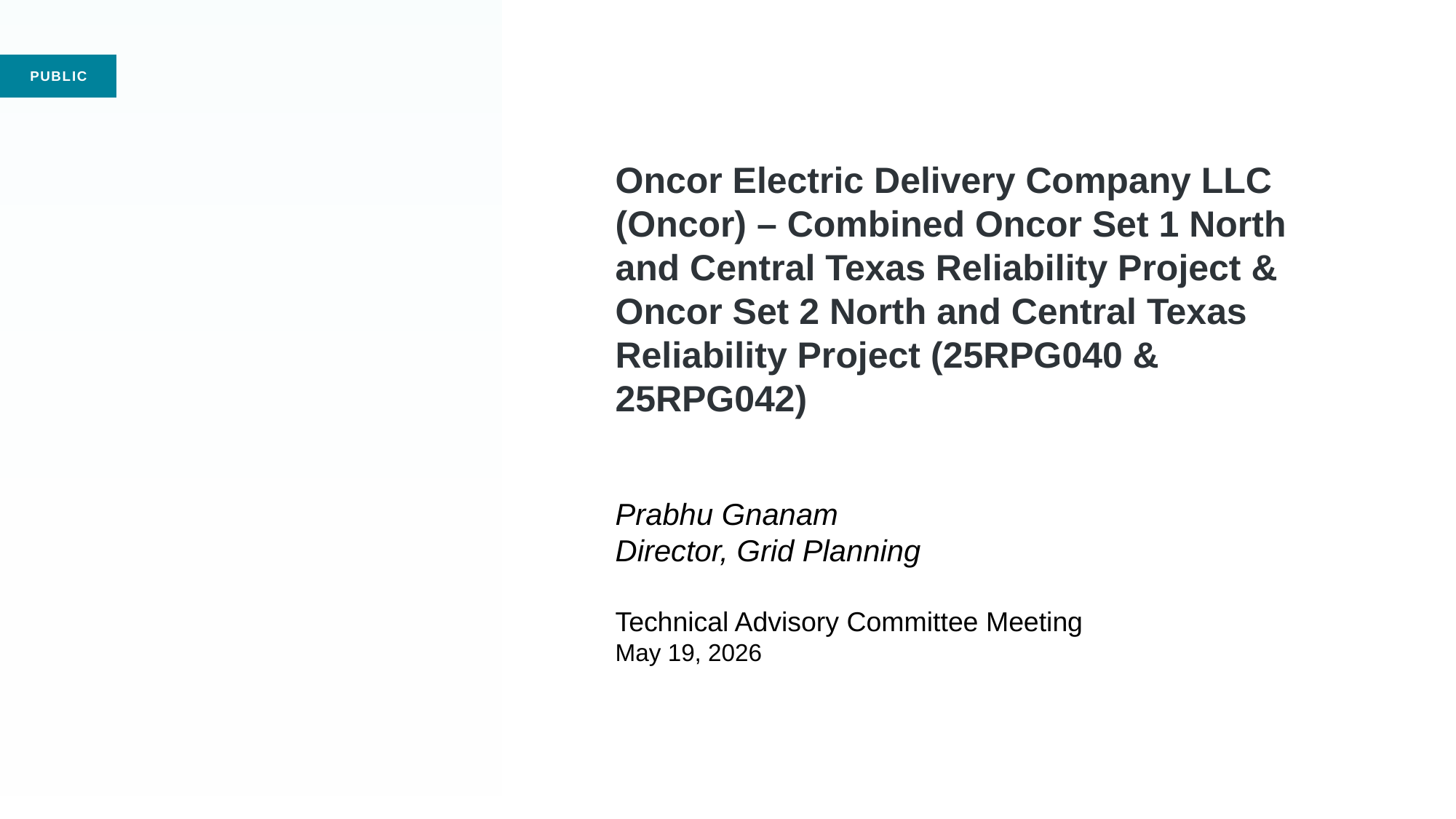

# Oncor Electric Delivery Company LLC (Oncor) – Combined Oncor Set 1 North and Central Texas Reliability Project & Oncor Set 2 North and Central Texas Reliability Project (25RPG040 & 25RPG042) Prabhu Gnanam Director, Grid Planning Technical Advisory Committee Meeting May 19, 2026